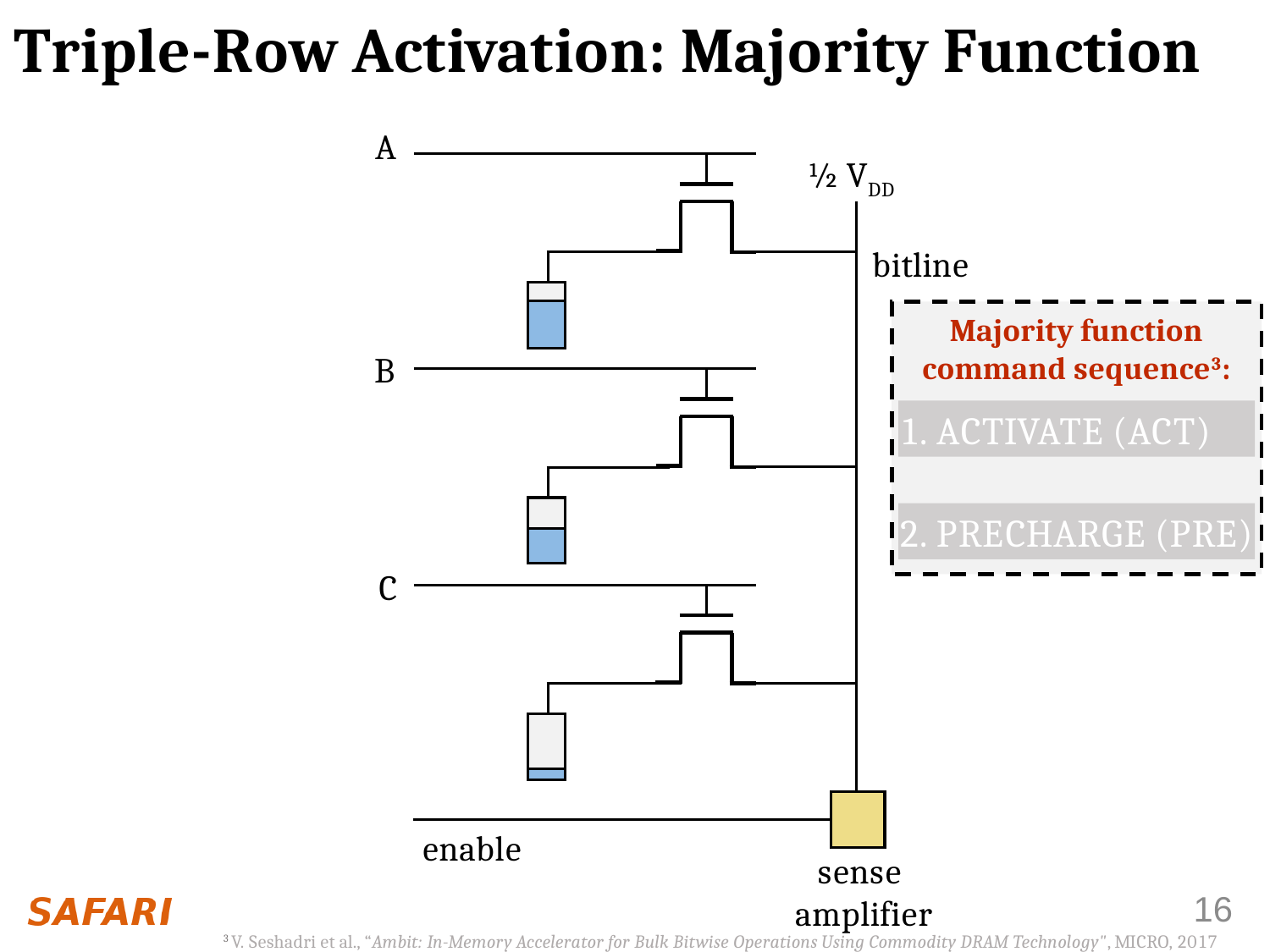

# Triple-Row Activation: Majority Function
A

½ VDD
bitline

enable
sense
amplifier

Majority function
command sequence3:
B

1. ACTIVATE (ACT)
2. PRECHARGE (PRE)
C

3 V. Seshadri et al., “Ambit: In-Memory Accelerator for Bulk Bitwise Operations Using Commodity DRAM Technology", MICRO, 2017